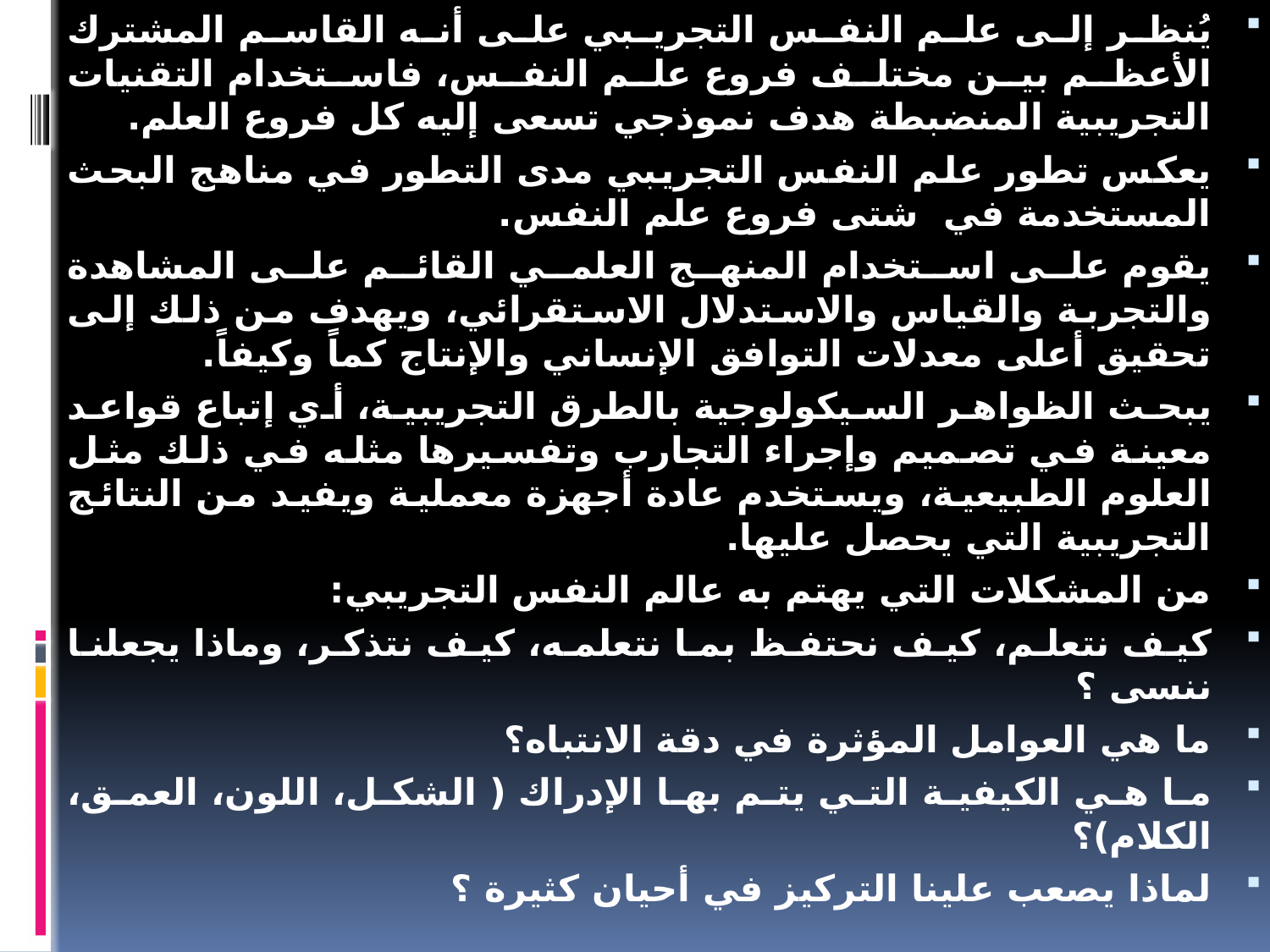

يُنظر إلى علم النفس التجريبي على أنه القاسم المشترك الأعظم بين مختلف فروع علم النفس، فاستخدام التقنيات التجريبية المنضبطة هدف نموذجي تسعى إليه كل فروع العلم.
يعكس تطور علم النفس التجريبي مدى التطور في مناهج البحث المستخدمة في  شتى فروع علم النفس.
يقوم على استخدام المنهج العلمي القائم على المشاهدة والتجربة والقياس والاستدلال الاستقرائي، ويهدف من ذلك إلى تحقيق أعلى معدلات التوافق الإنساني والإنتاج كماً وكيفاً.
يبحث الظواهر السيكولوجية بالطرق التجريبية، أي إتباع قواعد معينة في تصميم وإجراء التجارب وتفسيرها مثله في ذلك مثل العلوم الطبيعية، ويستخدم عادة أجهزة معملية ويفيد من النتائج التجريبية التي يحصل عليها.
من المشكلات التي يهتم به عالم النفس التجريبي:
كيف نتعلم، كيف نحتفظ بما نتعلمه، كيف نتذكر، وماذا يجعلنا ننسى ؟
ما هي العوامل المؤثرة في دقة الانتباه؟
ما هي الكيفية التي يتم بها الإدراك ( الشكل، اللون، العمق، الكلام)؟
لماذا يصعب علينا التركيز في أحيان كثيرة ؟